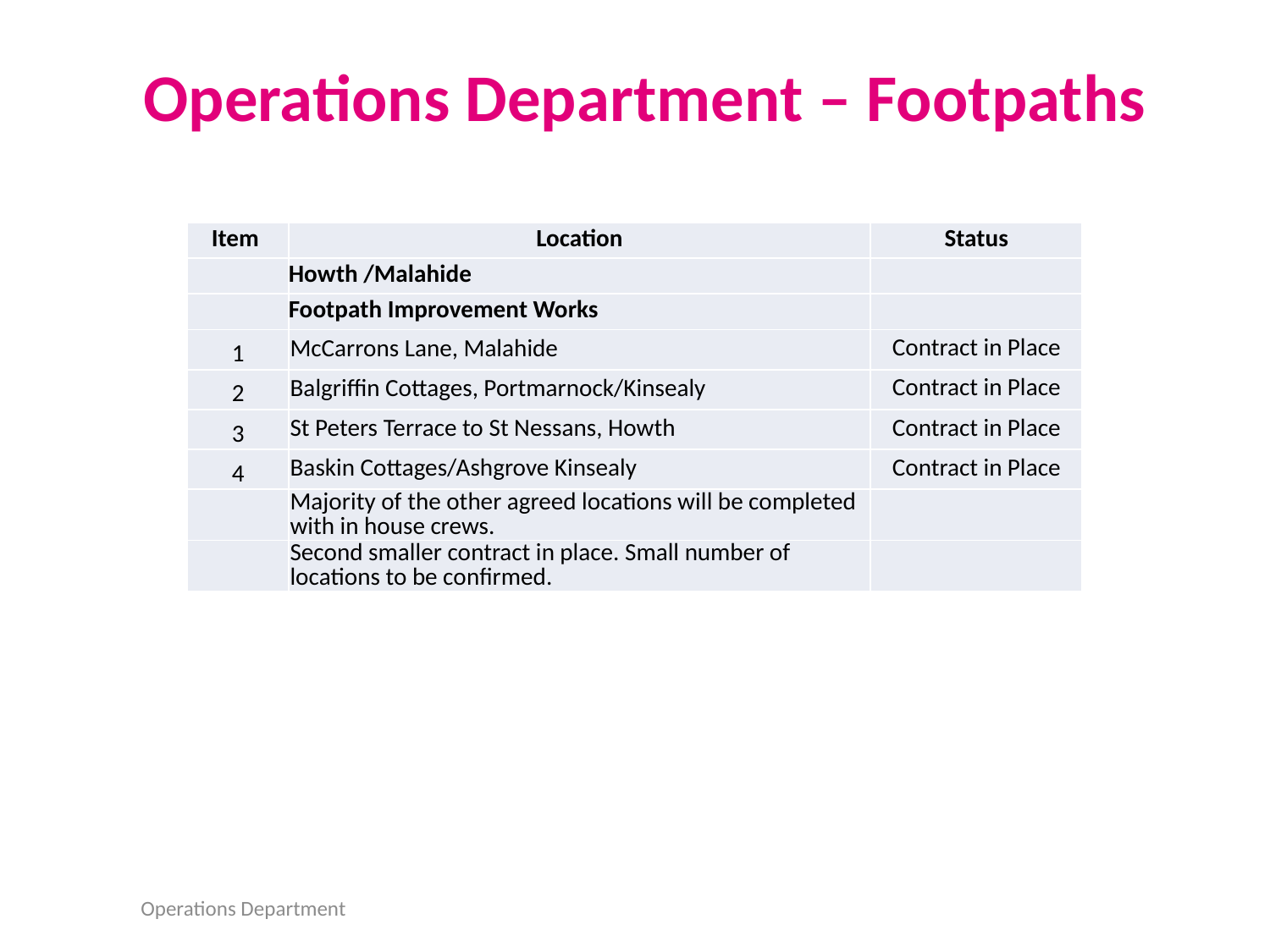

# Operations Department – Footpaths
| Item | Location | Status |
| --- | --- | --- |
|  | Howth /Malahide |  |
|  | Footpath Improvement Works |  |
| 1 | McCarrons Lane, Malahide | Contract in Place |
| 2 | Balgriffin Cottages, Portmarnock/Kinsealy | Contract in Place |
| 3 | St Peters Terrace to St Nessans, Howth | Contract in Place |
| 4 | Baskin Cottages/Ashgrove Kinsealy | Contract in Place |
|  | Majority of the other agreed locations will be completed with in house crews. |  |
|  | Second smaller contract in place. Small number of locations to be confirmed. |  |
Operations Department